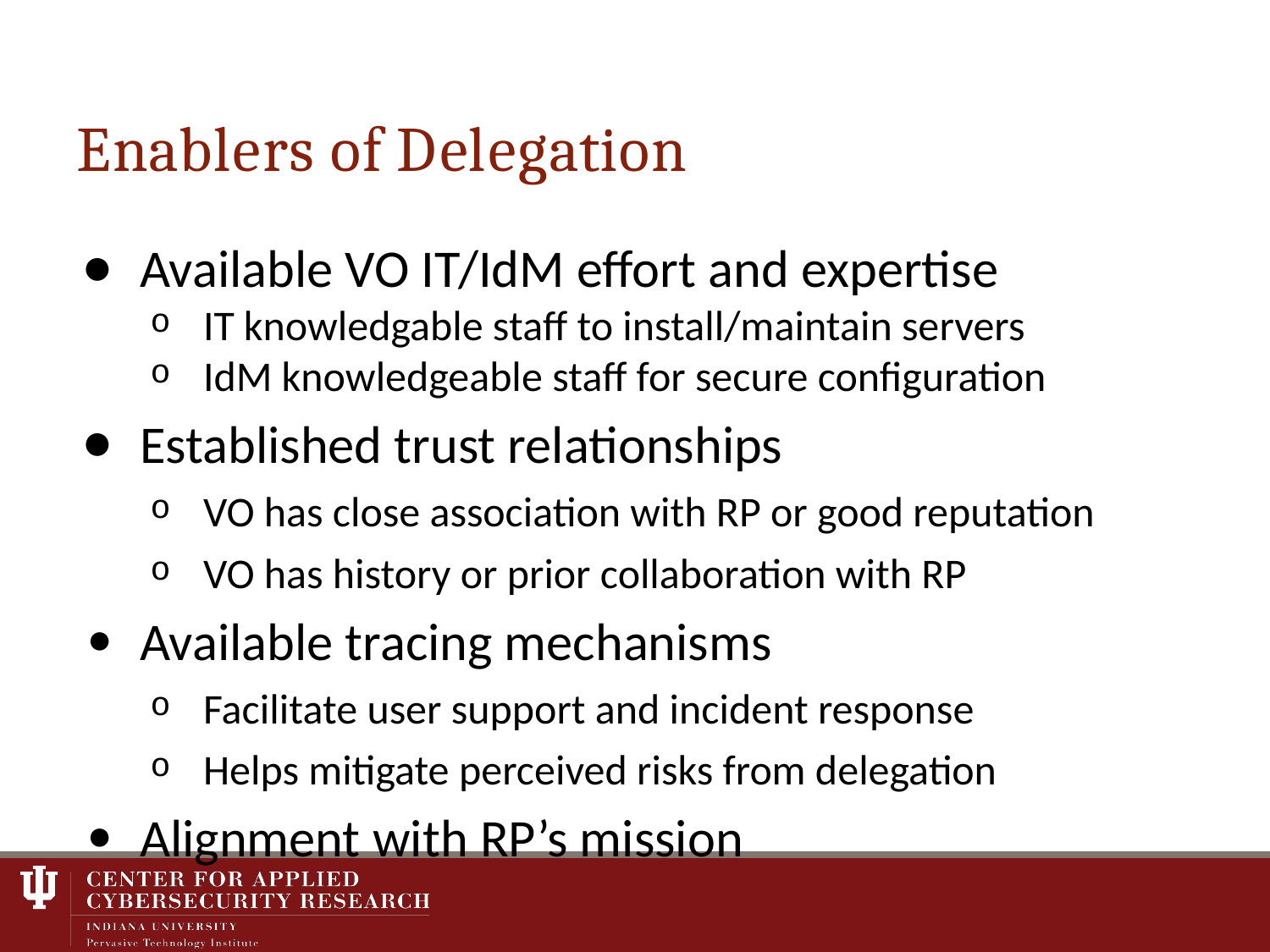

# Enablers of Delegation
Available VO IT/IdM effort and expertise
IT knowledgable staff to install/maintain servers
IdM knowledgeable staff for secure configuration
Established trust relationships
VO has close association with RP or good reputation
VO has history or prior collaboration with RP
Available tracing mechanisms
Facilitate user support and incident response
Helps mitigate perceived risks from delegation
Alignment with RP’s mission